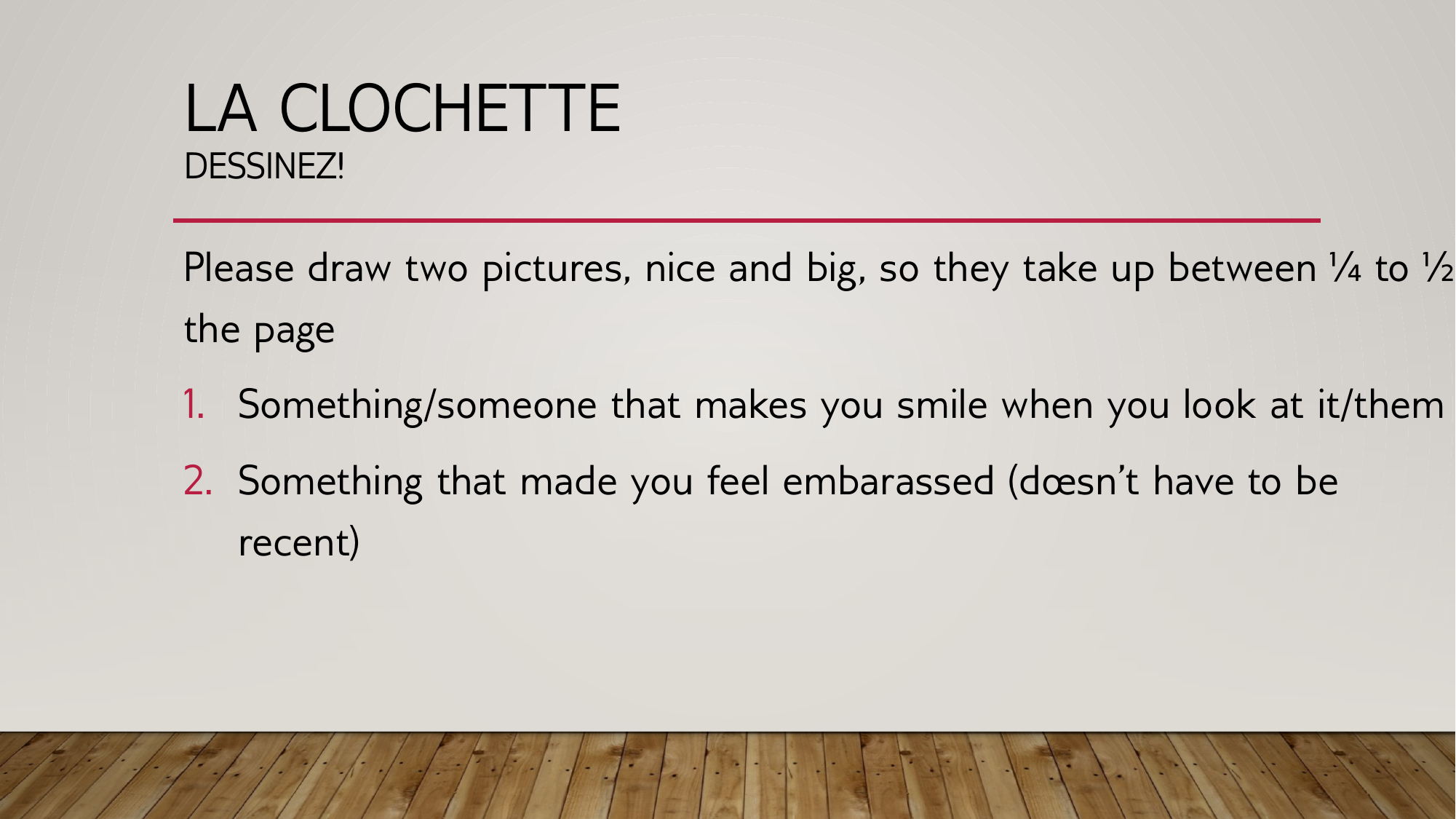

# LA CLOCHETTE DESSINEZ!
Please draw two pictures, nice and big, so they take up between ¼ to ½ the page
Something/someone that makes you smile when you look at it/them
Something that made you feel embarassed (doesn’t have to be recent)